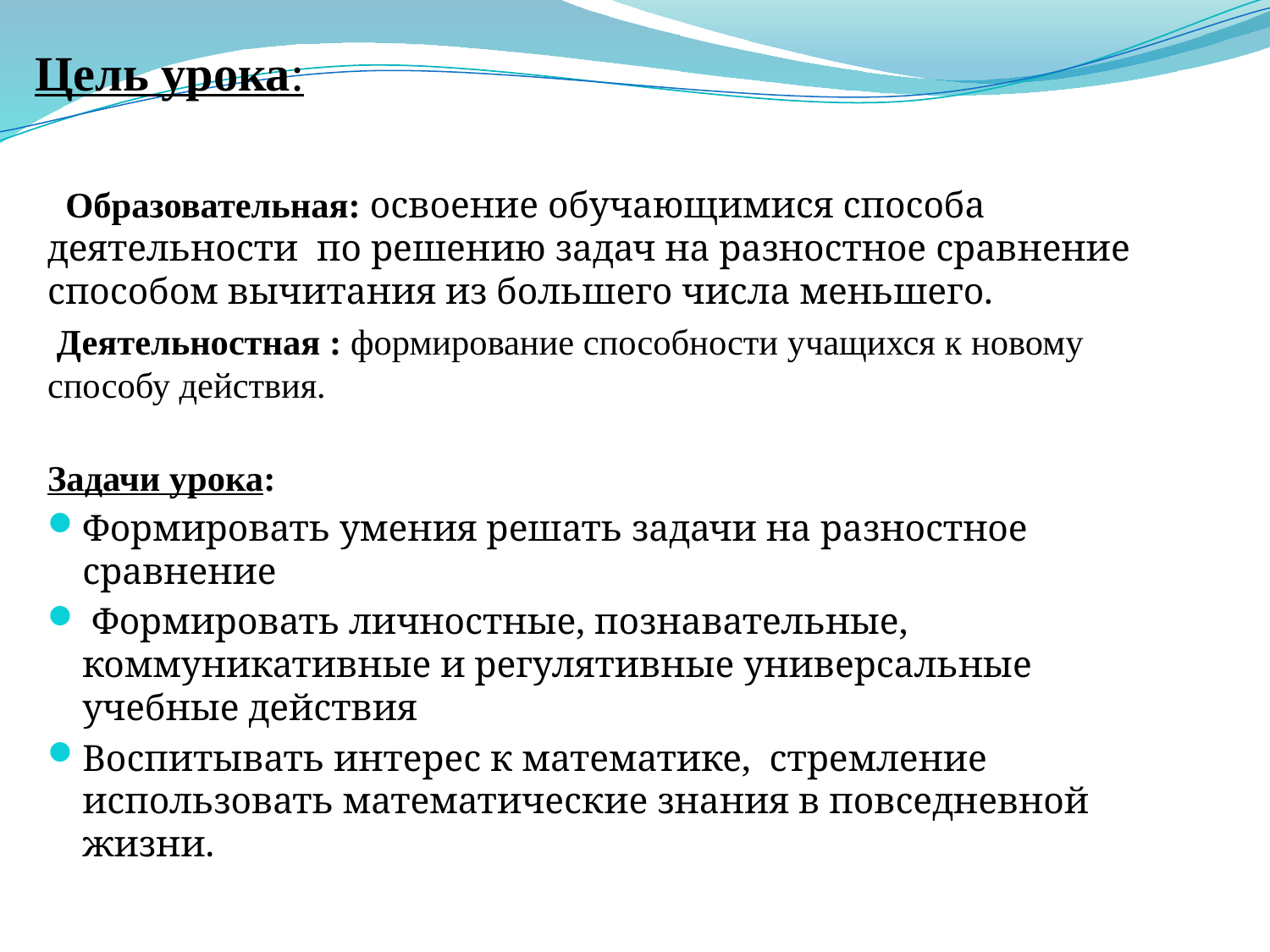

# Цель урока:
  Образовательная: освоение обучающимися способа деятельности  по решению задач на разностное сравнение способом вычитания из большего числа меньшего.
 Деятельностная : формирование способности учащихся к новому способу действия.
Задачи урока:
Формировать умения решать задачи на разностное сравнение
 Формировать личностные, познавательные, коммуникативные и регулятивные универсальные учебные действия
Воспитывать интерес к математике,  стремление использовать математические знания в повседневной жизни.